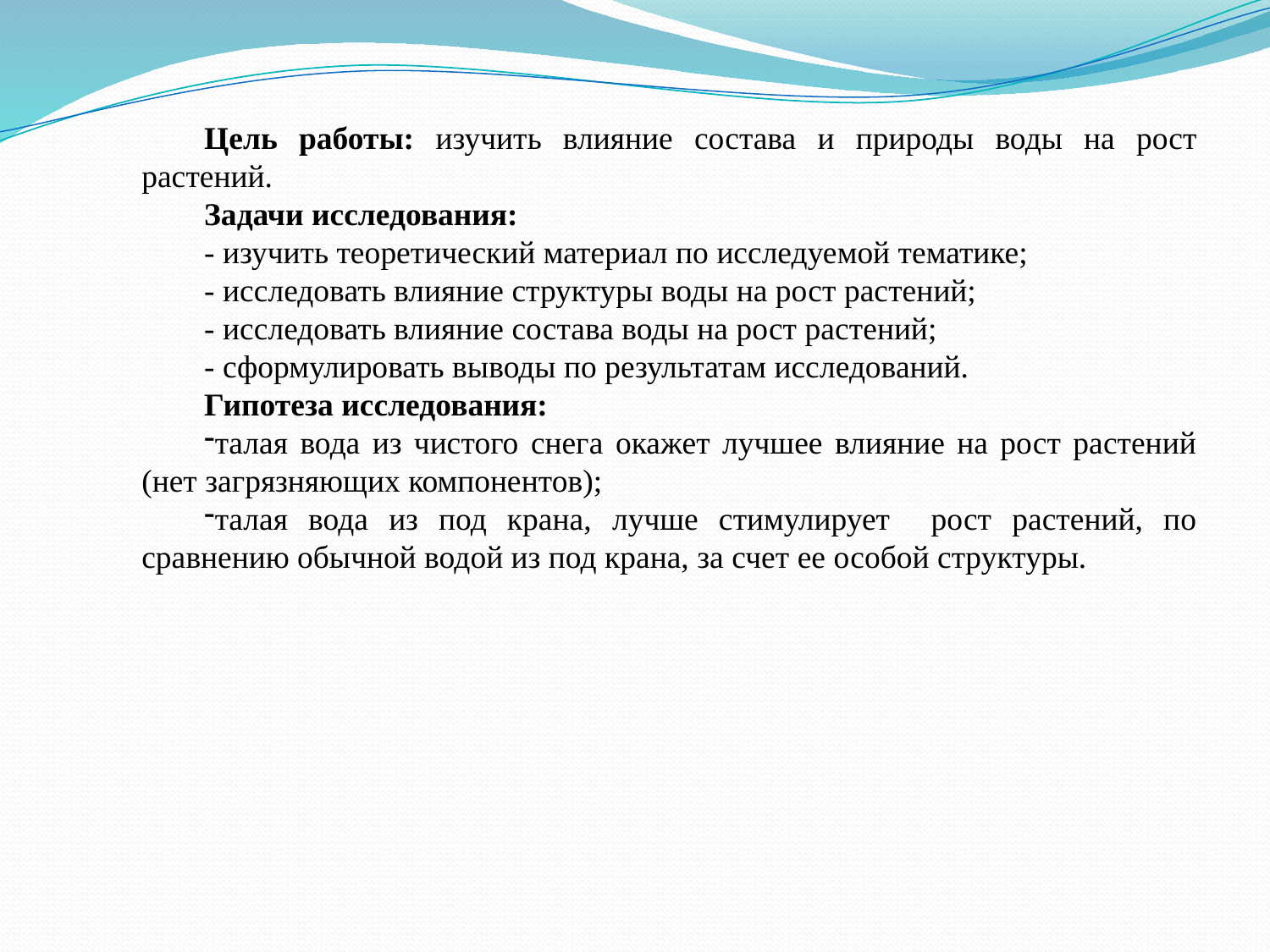

Цель работы: изучить влияние состава и природы воды на рост растений.
Задачи исследования:
- изучить теоретический материал по исследуемой тематике;
- исследовать влияние структуры воды на рост растений;
- исследовать влияние состава воды на рост растений;
- сформулировать выводы по результатам исследований.
Гипотеза исследования:
талая вода из чистого снега окажет лучшее влияние на рост растений (нет загрязняющих компонентов);
талая вода из под крана, лучше стимулирует  рост растений, по сравнению обычной водой из под крана, за счет ее особой структуры.